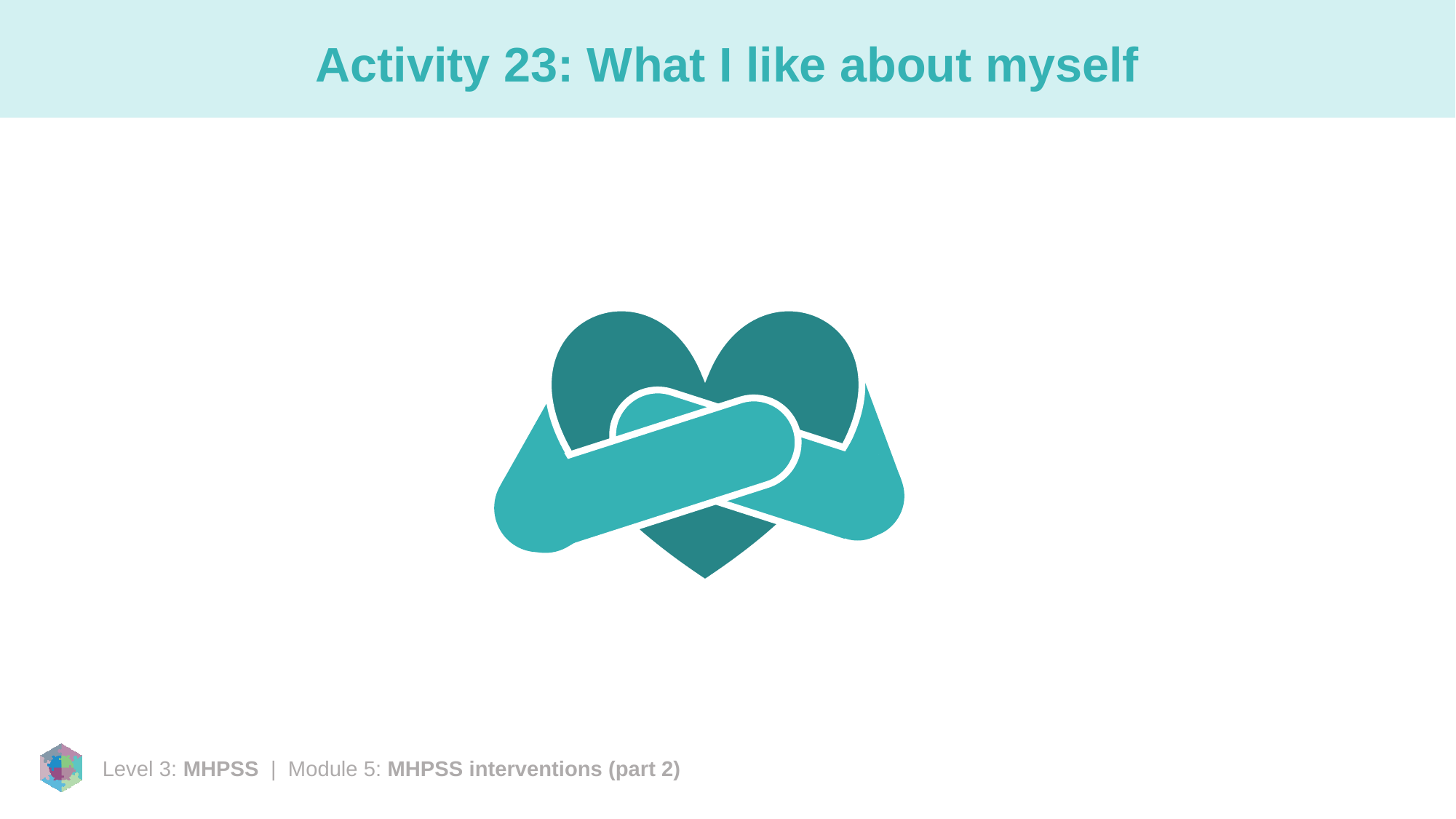

# Activity 23: What I like about myself